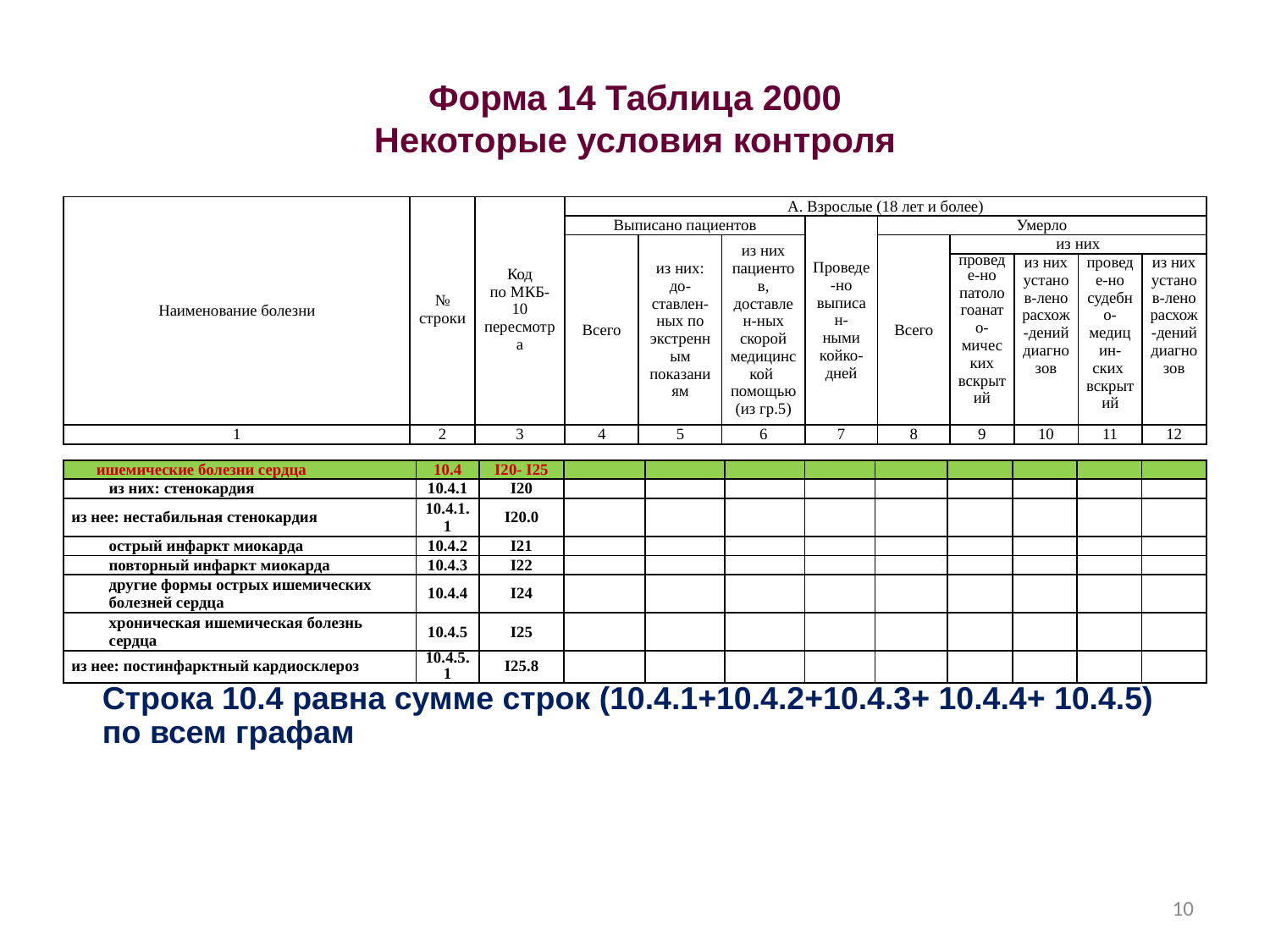

# Форма 14 Таблица 2000 Некоторые условия контроля
| Наименование болезни | № строки | Код по МКБ-10 пересмотра | А. Взрослые (18 лет и более) |  |  |  |  |  |  |  |  |
| --- | --- | --- | --- | --- | --- | --- | --- | --- | --- | --- | --- |
|  |  |  | Выписано пациентов |  |  | Проведе-но выписан- ными койко-дней | Умерло |  |  |  |  |
|  |  |  | Всего | из них: до- ставлен- ных по экстренным показаниям | из них пациентов, доставлен-ных скорой медицинской помощью (из гр.5) |  | Всего | из них |  |  |  |
|  |  |  |  |  |  |  |  | проведе-но патологоанато-мических вскрытий | из них установ-лено расхож-дений диагнозов | проведе-но судебно-медицин-ских вскрытий | из них установ-лено расхож-дений диагнозов |
| 1 | 2 | 3 | 4 | 5 | 6 | 7 | 8 | 9 | 10 | 11 | 12 |
| ишемические болезни сердца | 10.4 | I20- I25 |  |  |  |  |  |  |  |  |  |
| --- | --- | --- | --- | --- | --- | --- | --- | --- | --- | --- | --- |
| из них: стенокардия | 10.4.1 | I20 |  |  |  |  |  |  |  |  |  |
| из нее: нестабильная стенокардия | 10.4.1.1 | I20.0 |  |  |  |  |  |  |  |  |  |
| острый инфаркт миокарда | 10.4.2 | I21 |  |  |  |  |  |  |  |  |  |
| повторный инфаркт миокарда | 10.4.3 | I22 |  |  |  |  |  |  |  |  |  |
| другие формы острых ишемических болезней сердца | 10.4.4 | I24 |  |  |  |  |  |  |  |  |  |
| хроническая ишемическая болезнь сердца | 10.4.5 | I25 |  |  |  |  |  |  |  |  |  |
| из нее: постинфарктный кардиосклероз | 10.4.5.1 | I25.8 |  |  |  |  |  |  |  |  |  |
Строка 10.4 равна сумме строк (10.4.1+10.4.2+10.4.3+ 10.4.4+ 10.4.5) по всем графам

10